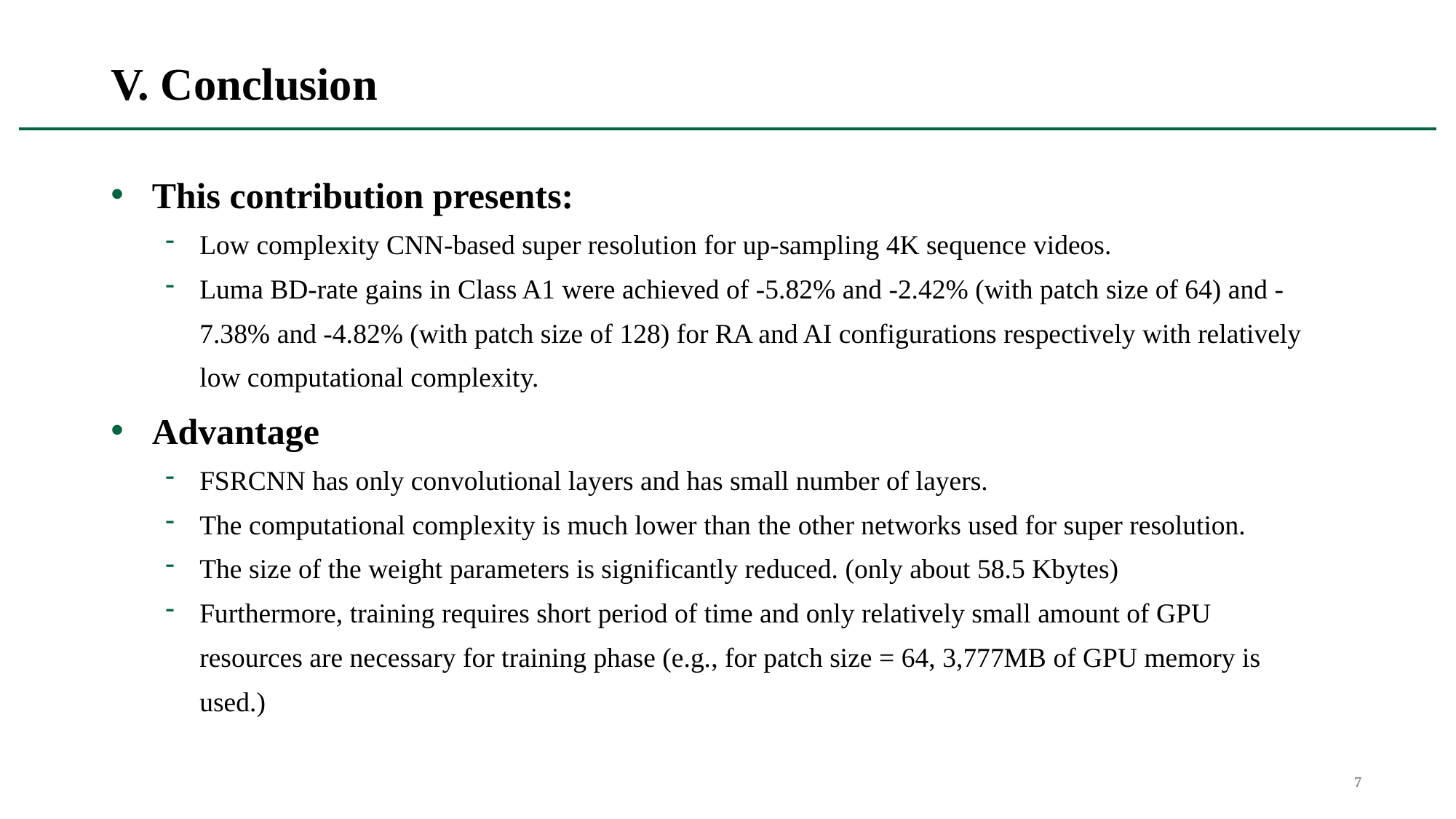

# V. Conclusion
This contribution presents:
Low complexity CNN-based super resolution for up-sampling 4K sequence videos.
Luma BD-rate gains in Class A1 were achieved of -5.82% and -2.42% (with patch size of 64) and -7.38% and -4.82% (with patch size of 128) for RA and AI configurations respectively with relatively low computational complexity.
Advantage
FSRCNN has only convolutional layers and has small number of layers.
The computational complexity is much lower than the other networks used for super resolution.
The size of the weight parameters is significantly reduced. (only about 58.5 Kbytes)
Furthermore, training requires short period of time and only relatively small amount of GPU resources are necessary for training phase (e.g., for patch size = 64, 3,777MB of GPU memory is used.)

7